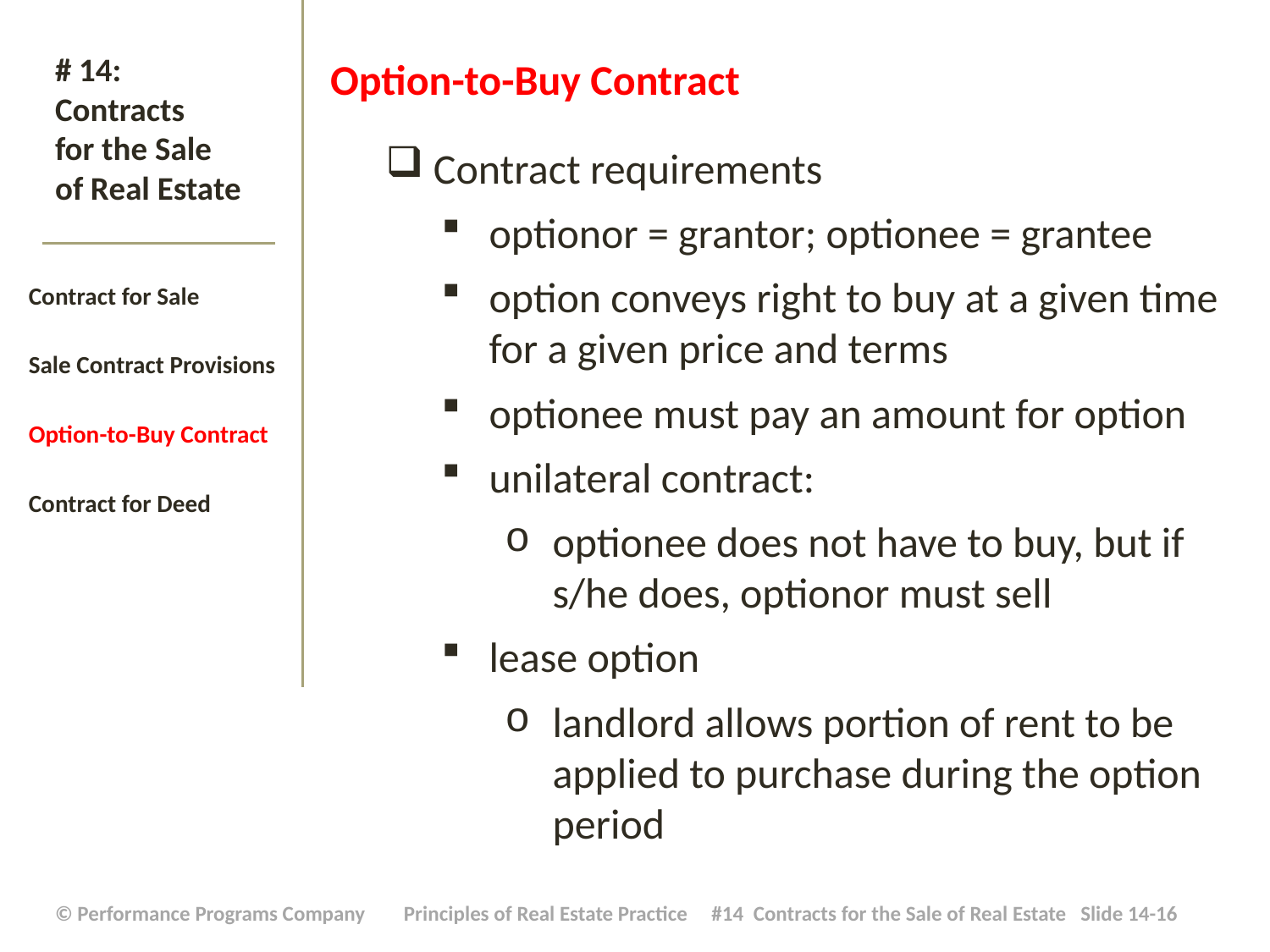

Option-to-Buy Contract

Contract requirements
optionor = grantor; optionee = grantee
option conveys right to buy at a given time for a given price and terms
optionee must pay an amount for option
unilateral contract:
optionee does not have to buy, but if s/he does, optionor must sell
lease option
landlord allows portion of rent to be applied to purchase during the option period
# # 14: Contracts for the Sale of Real Estate

Contract for Sale

Sale Contract Provisions

Option-to-Buy Contract

Contract for Deed

| © Performance Programs Company Principles of Real Estate Practice #14 Contracts for the Sale of Real Estate Slide 14-16 |
| --- |